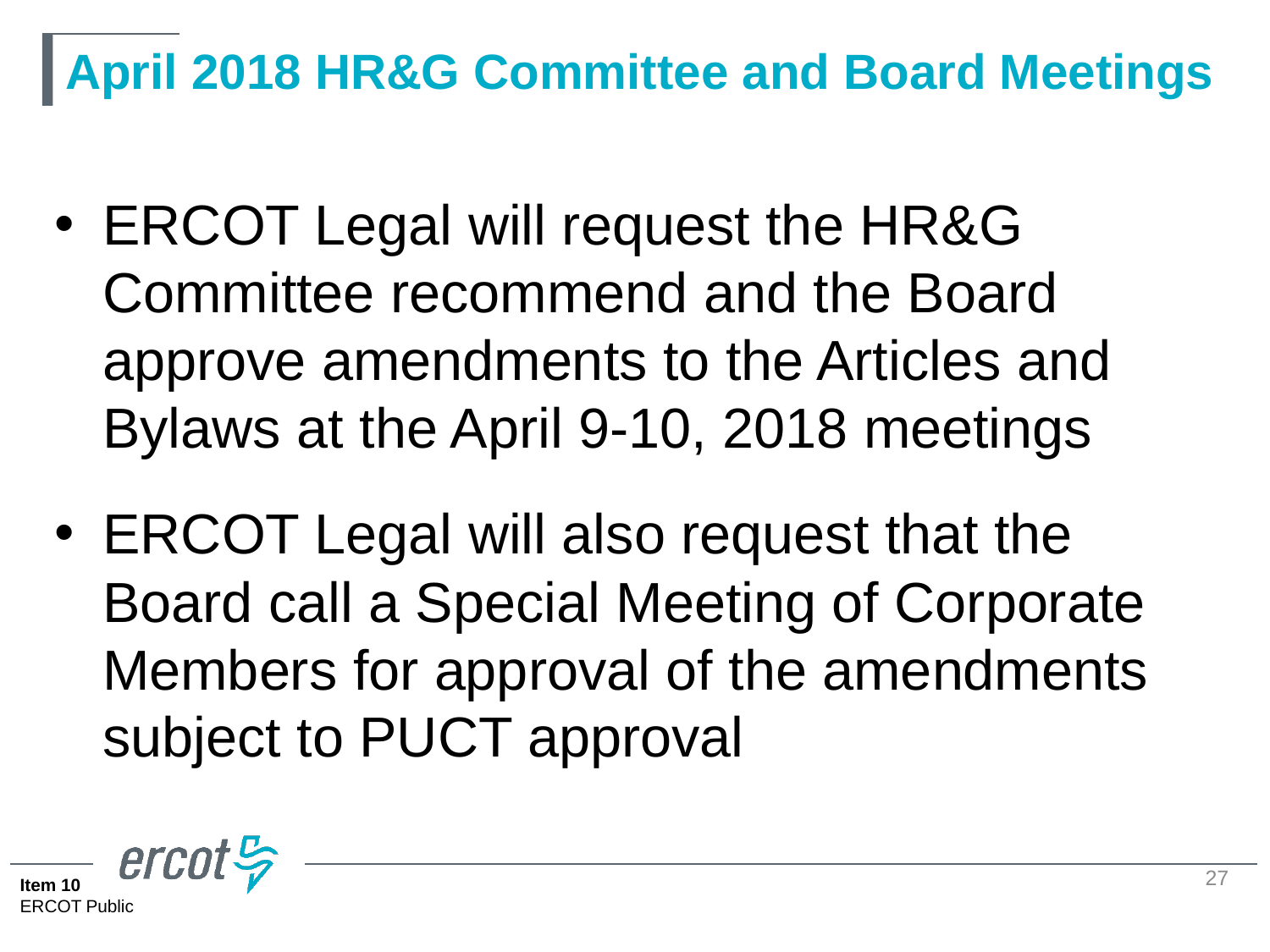

# April 2018 HR&G Committee and Board Meetings

ERCOT Legal will request the HR&G Committee recommend and the Board approve amendments to the Articles and Bylaws at the April 9-10, 2018 meetings

ERCOT Legal will also request that the Board call a Special Meeting of Corporate Members for approval of the amendments subject to PUCT approval
27